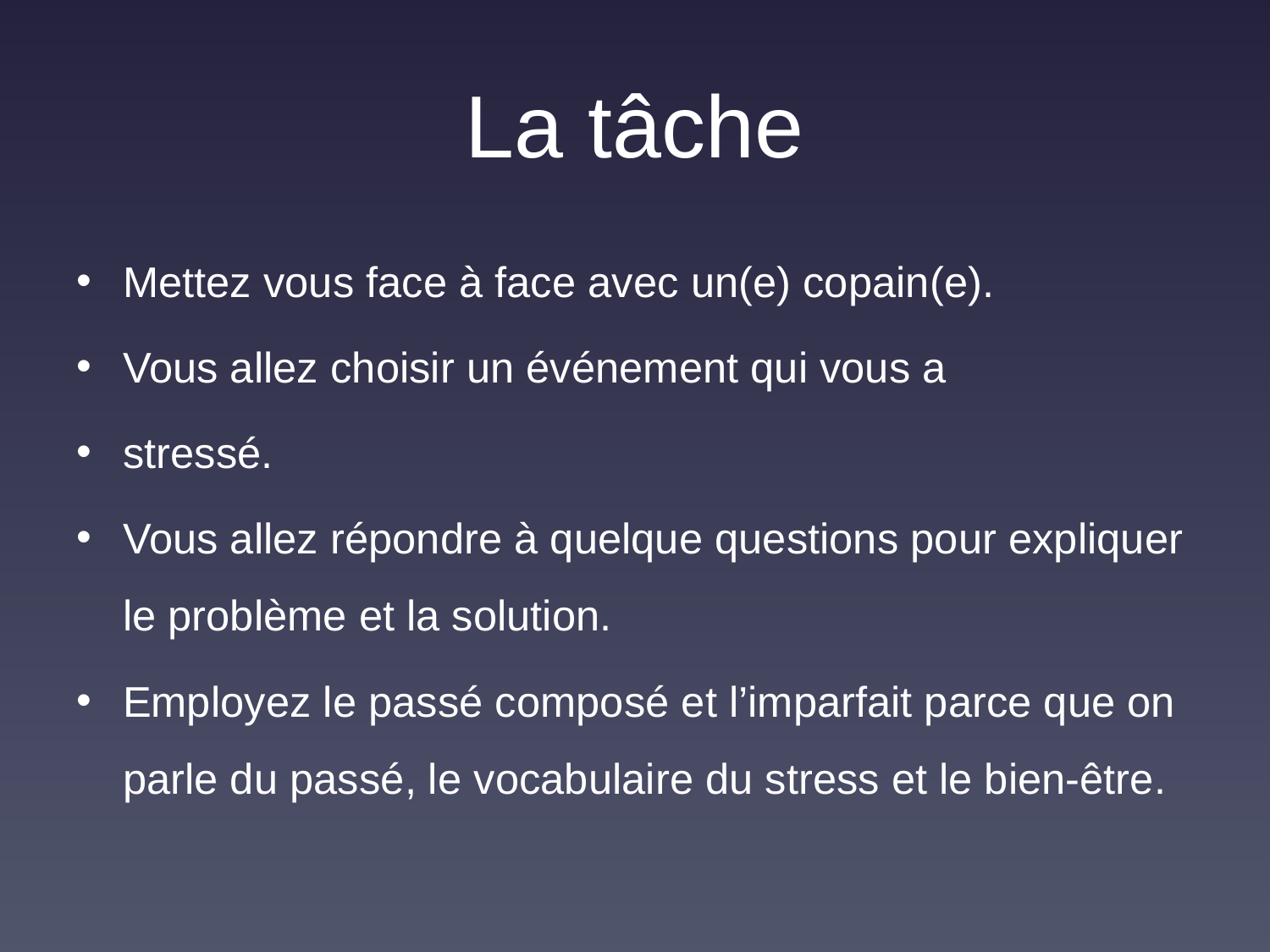

# La tâche
Mettez vous face à face avec un(e) copain(e).
Vous allez choisir un événement qui vous a
stressé.
Vous allez répondre à quelque questions pour expliquer le problème et la solution.
Employez le passé composé et l’imparfait parce que on parle du passé, le vocabulaire du stress et le bien-être.